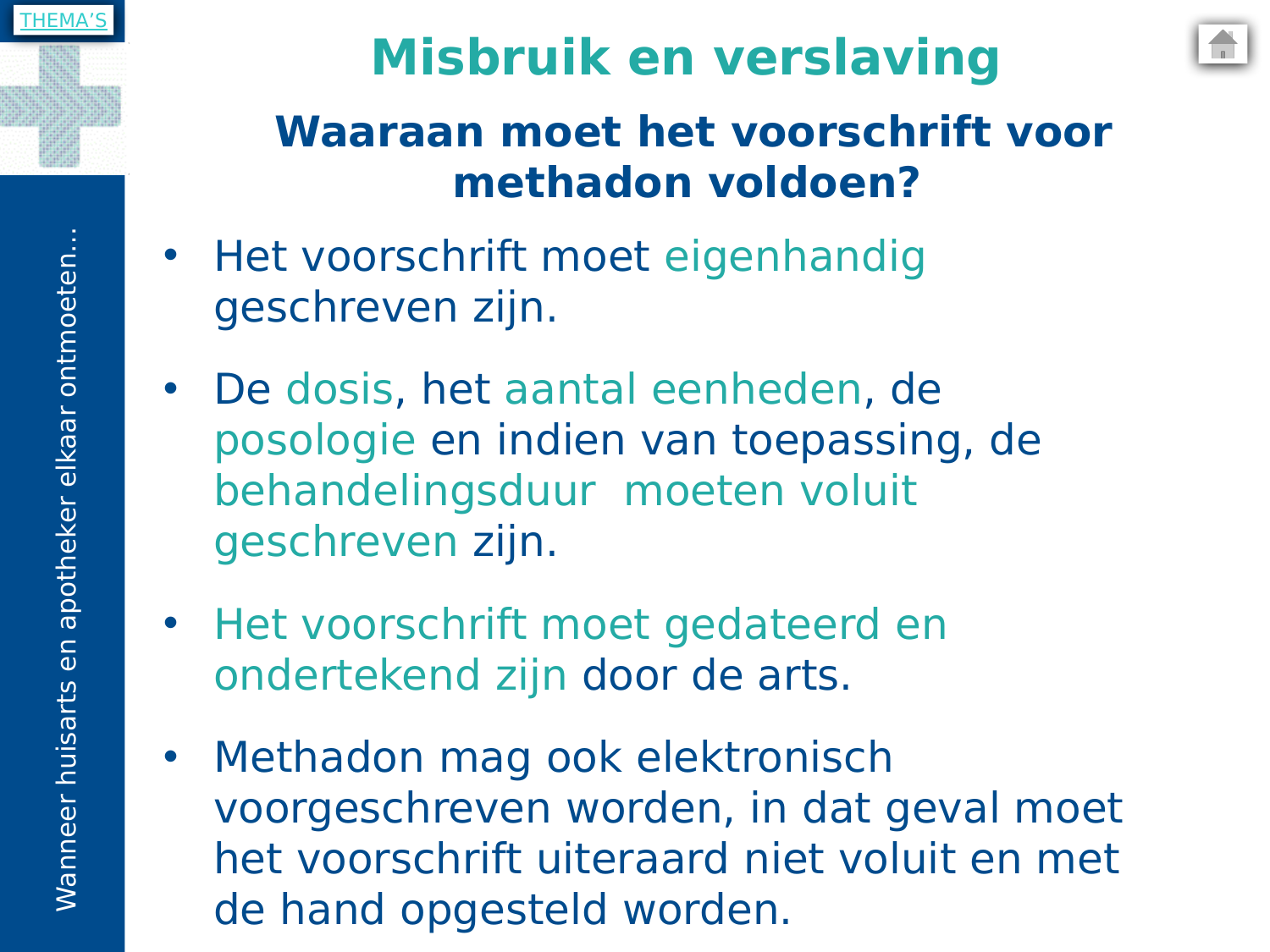

THEMA’S

Misbruik en verslaving
Waaraan moet het voorschrift voor methadon voldoen?

Het voorschrift moet eigenhandig geschreven zijn.
De dosis, het aantal eenheden, de posologie en indien van toepassing, de behandelingsduur  moeten voluit geschreven zijn.
Het voorschrift moet gedateerd en ondertekend zijn door de arts.
Methadon mag ook elektronisch voorgeschreven worden, in dat geval moet het voorschrift uiteraard niet voluit en met de hand opgesteld worden.